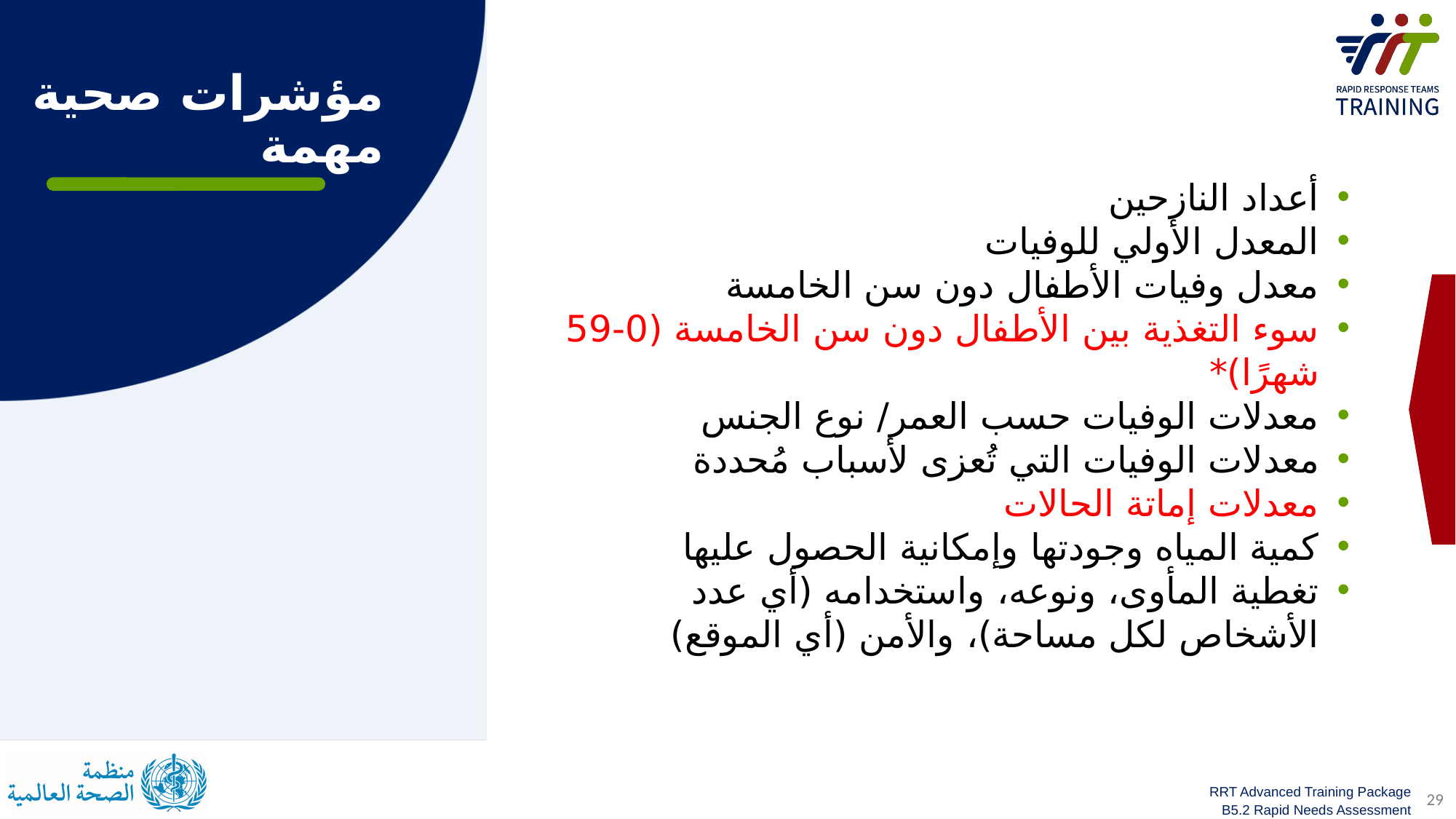

مؤشرات صحية مهمة
أعداد النازحين
المعدل الأولي للوفيات
معدل وفيات الأطفال دون سن الخامسة
سوء التغذية بين الأطفال دون سن الخامسة (0-59 شهرًا)*
معدلات الوفيات حسب العمر/ نوع الجنس
معدلات الوفيات التي تُعزى لأسباب مُحددة
معدلات إماتة الحالات
كمية المياه وجودتها وإمكانية الحصول عليها
تغطية المأوى، ونوعه، واستخدامه (أي عدد الأشخاص لكل مساحة)، والأمن (أي الموقع)